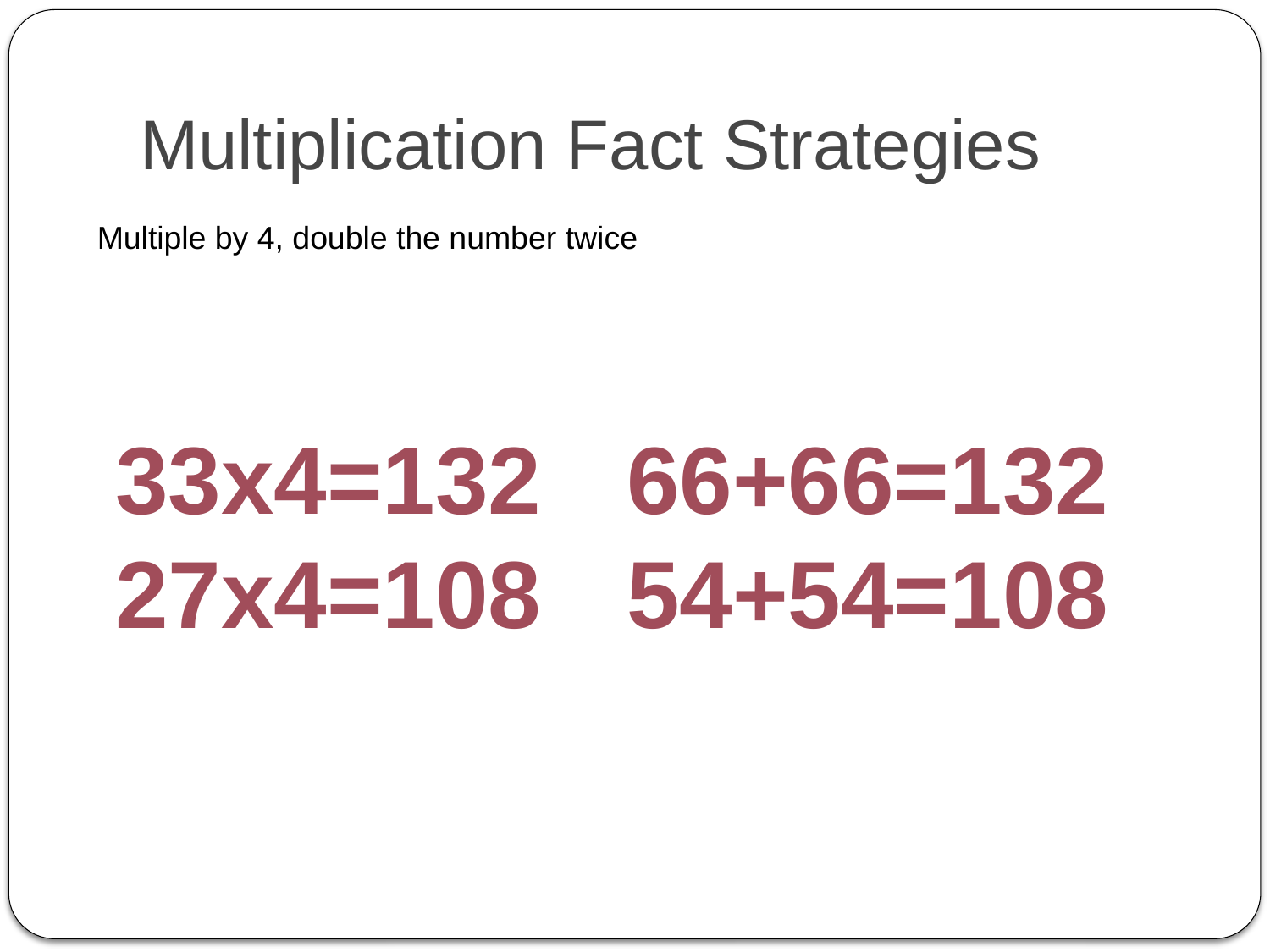

# Multiplication Fact Strategies
Multiple by 4, double the number twice
33x4=132
27x4=108
66+66=132
54+54=108